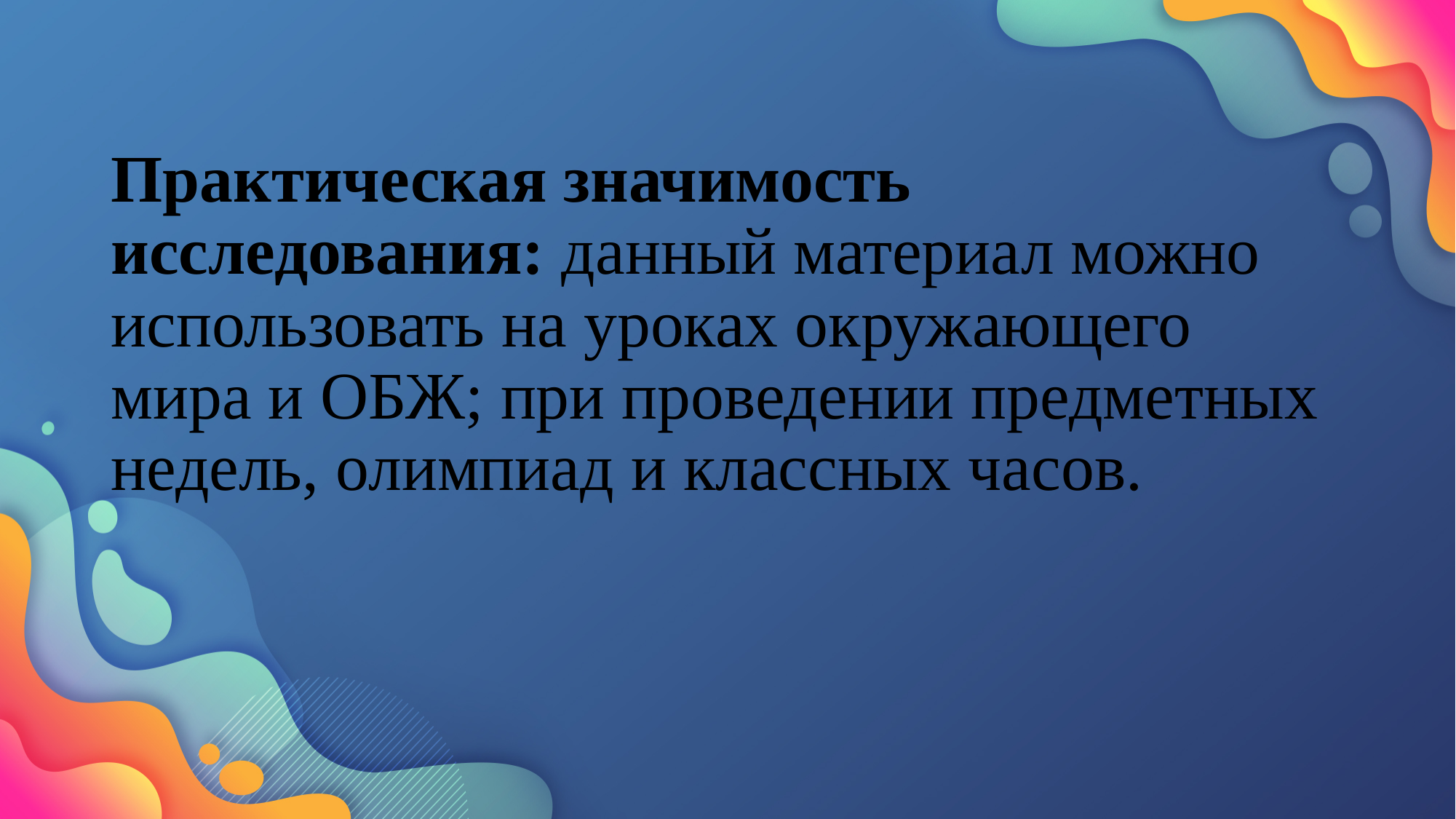

# Практическая значимость исследования: данный материал можно использовать на уроках окружающего мира и ОБЖ; при проведении предметных недель, олимпиад и классных часов.